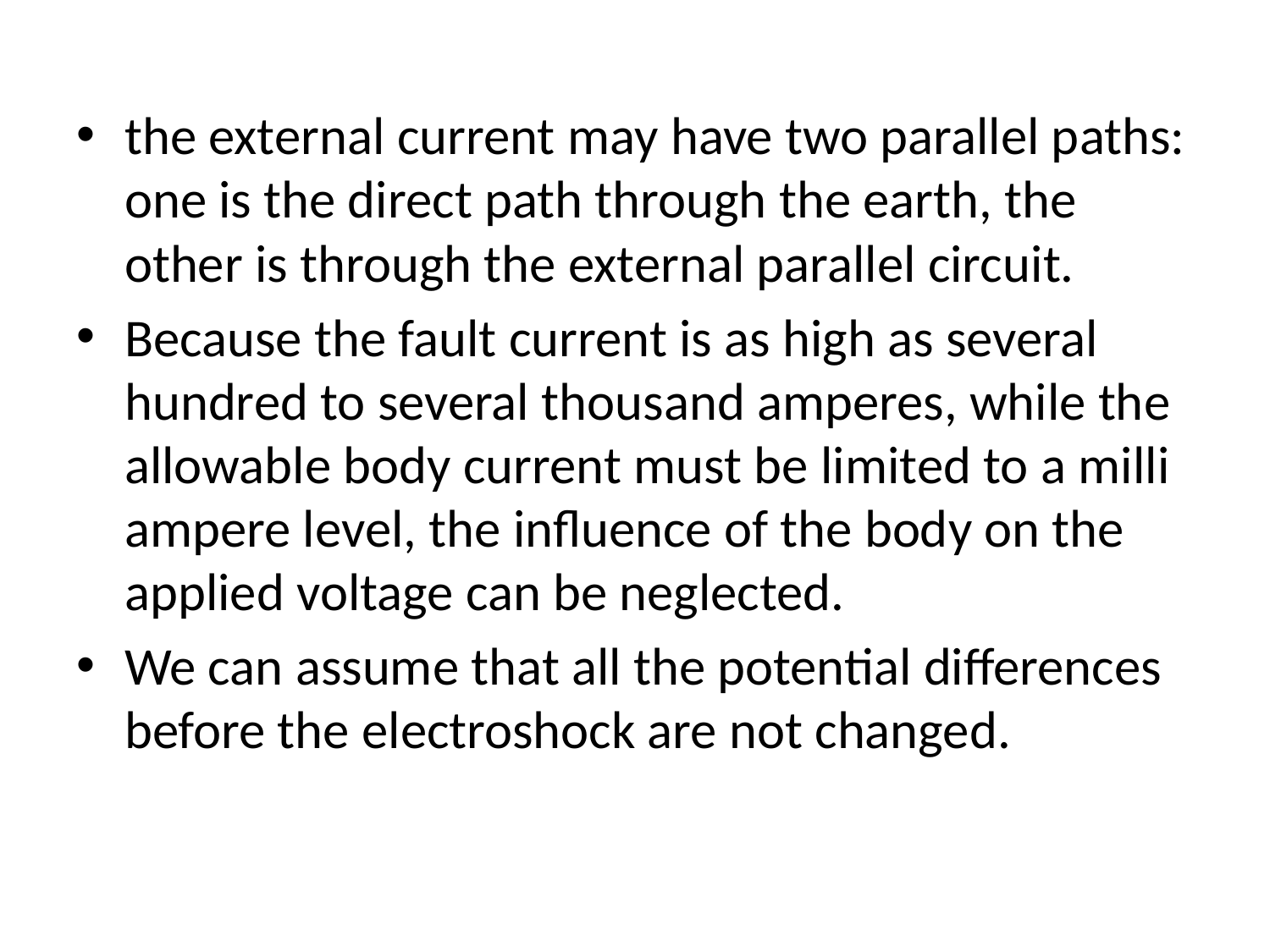

the external current may have two parallel paths: one is the direct path through the earth, the other is through the external parallel circuit.
Because the fault current is as high as several hundred to several thousand amperes, while the allowable body current must be limited to a milli ampere level, the influence of the body on the applied voltage can be neglected.
We can assume that all the potential differences before the electroshock are not changed.